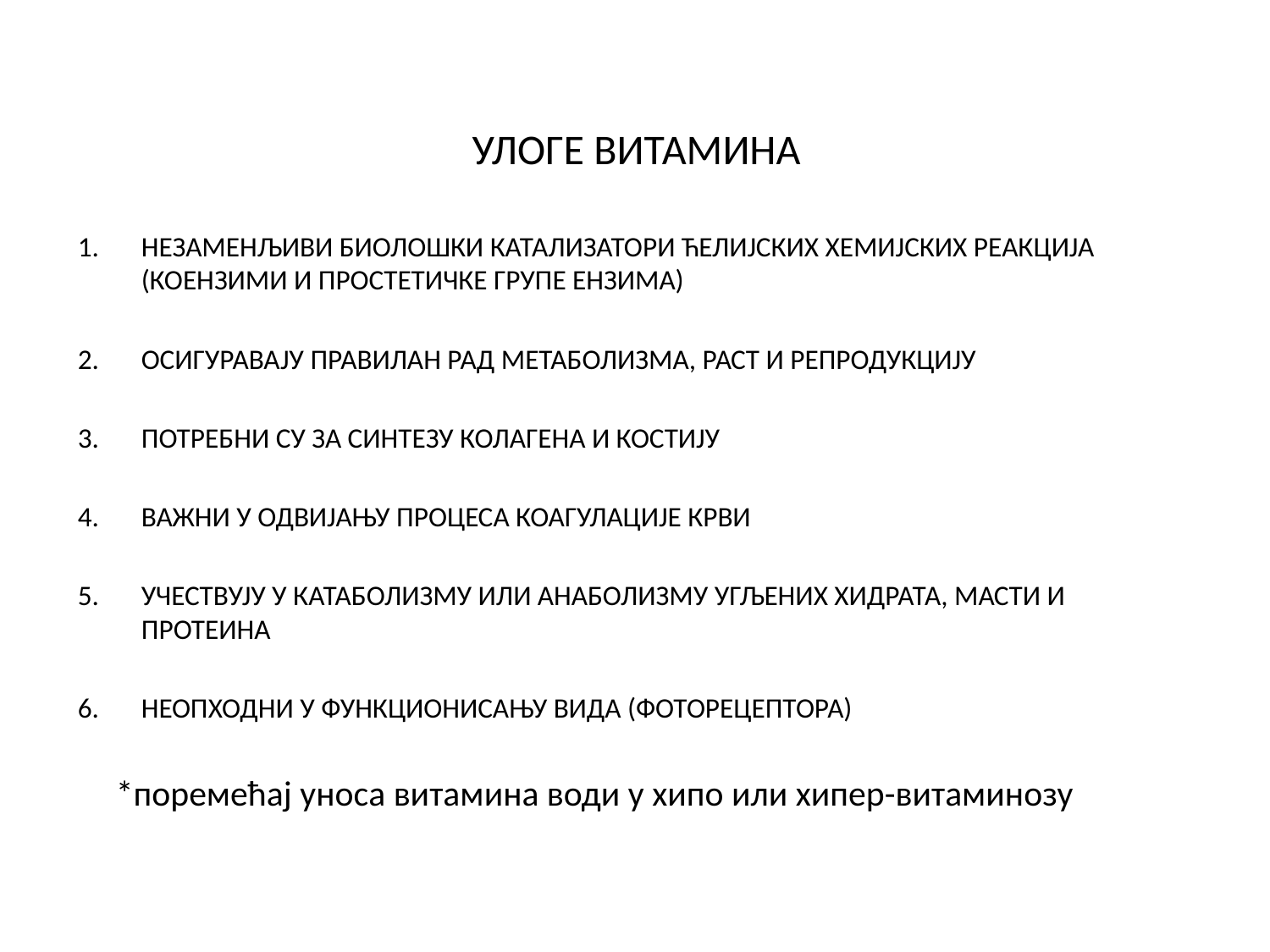

УЛОГЕ ВИТАМИНА

НЕЗАМЕНЉИВИ БИОЛОШКИ КАТАЛИЗАТОРИ ЋЕЛИЈСКИХ ХЕМИЈСКИХ РЕАКЦИЈА (КОЕНЗИМИ И ПРОСТЕТИЧКЕ ГРУПЕ ЕНЗИМА)

ОСИГУРАВАЈУ ПРАВИЛАН РАД МЕТАБОЛИЗМА, РАСТ И РЕПРОДУКЦИЈУ

ПОТРЕБНИ СУ ЗА СИНТЕЗУ КОЛАГЕНА И КОСТИЈУ

ВАЖНИ У ОДВИЈАЊУ ПРОЦЕСА КОАГУЛАЦИЈЕ КРВИ

УЧЕСТВУЈУ У КАТАБОЛИЗМУ ИЛИ АНАБОЛИЗМУ УГЉЕНИХ ХИДРАТА, МАСТИ И ПРОТЕИНА

НЕОПХОДНИ У ФУНКЦИОНИСАЊУ ВИДА (ФОТОРЕЦЕПТОРА)

      *поремећај уноса витамина води у хипо или хипер-витаминозу